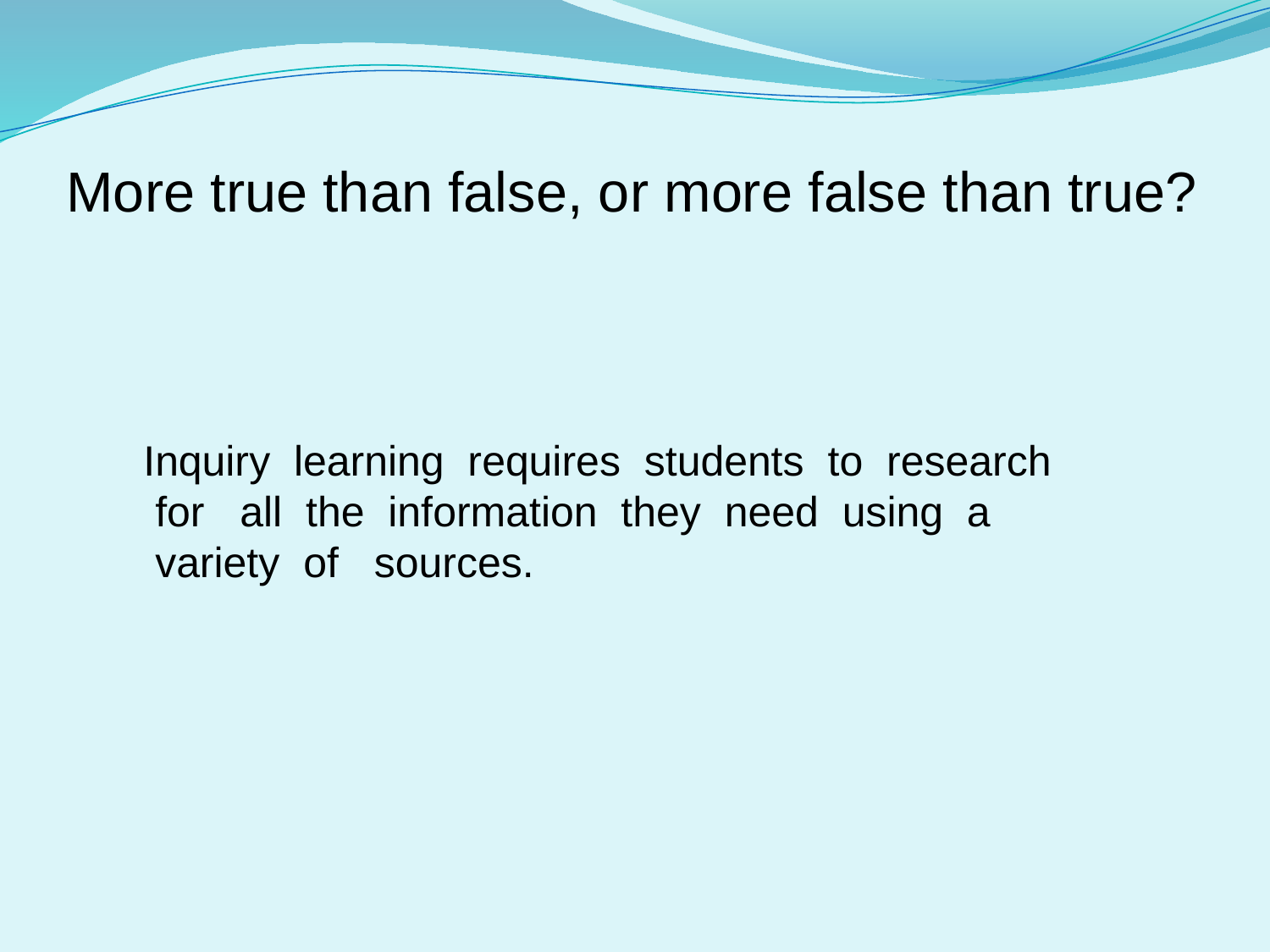

More true than false, or more false than true?
Inquiry  learning  requires  students  to  research  for   all  the  information  they  need  using  a  variety  of   sources.